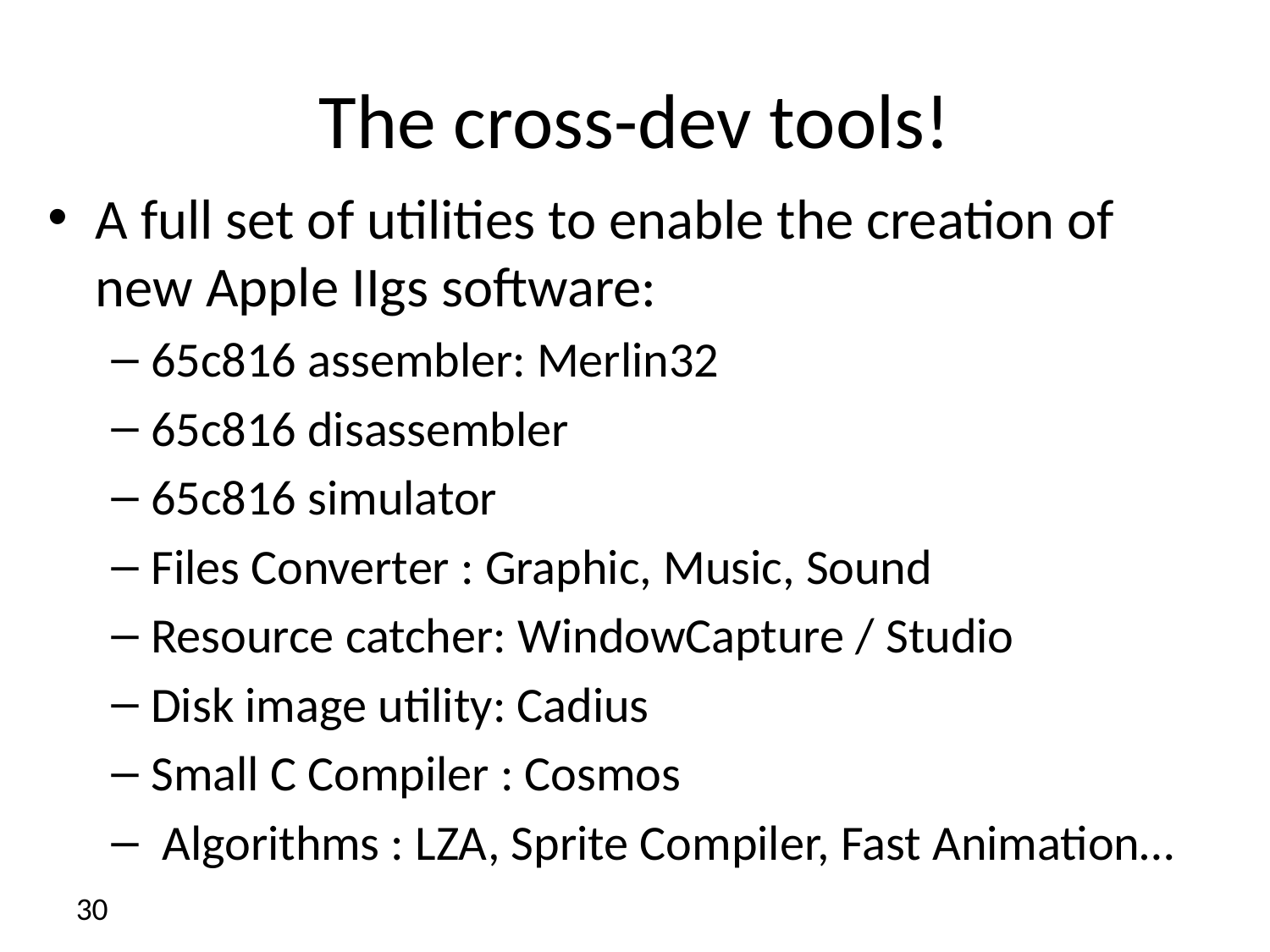

# The cross-dev tools!
A full set of utilities to enable the creation of new Apple IIgs software:
65c816 assembler: Merlin32
65c816 disassembler
65c816 simulator
Files Converter : Graphic, Music, Sound
Resource catcher: WindowCapture / Studio
Disk image utility: Cadius
Small C Compiler : Cosmos
 Algorithms : LZA, Sprite Compiler, Fast Animation…

30